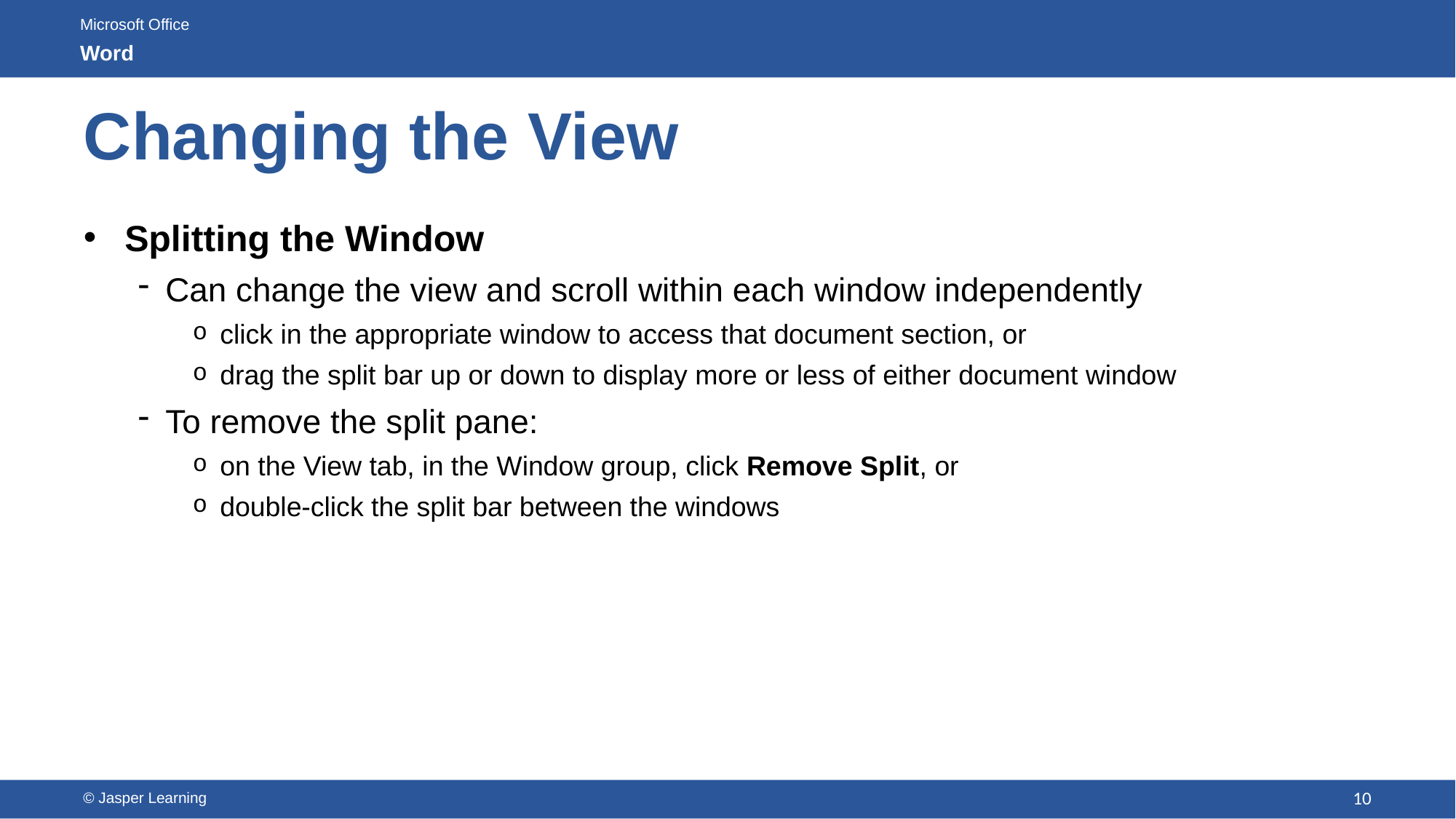

# Changing the View
Splitting the Window
Can change the view and scroll within each window independently
click in the appropriate window to access that document section, or
drag the split bar up or down to display more or less of either document window
To remove the split pane:
on the View tab, in the Window group, click Remove Split, or
double-click the split bar between the windows

10
© Jasper Learning